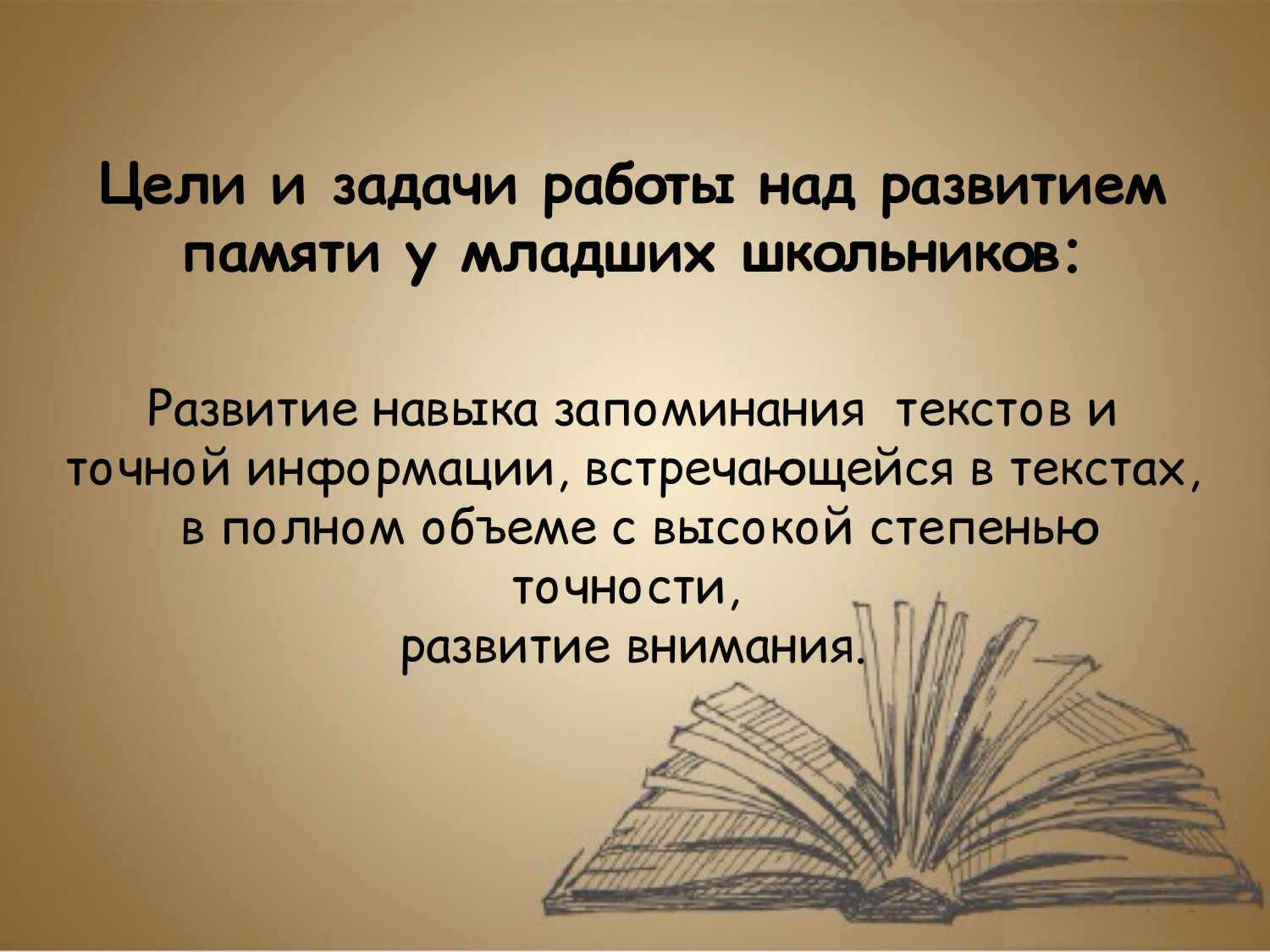

Цели и задачи работы над развитием памяти у младших школьников:
Развитие навыка запоминания  текстов и точной информации, встречающейся в текстах,  в полном объеме с высокой степенью точности,
развитие внимания.